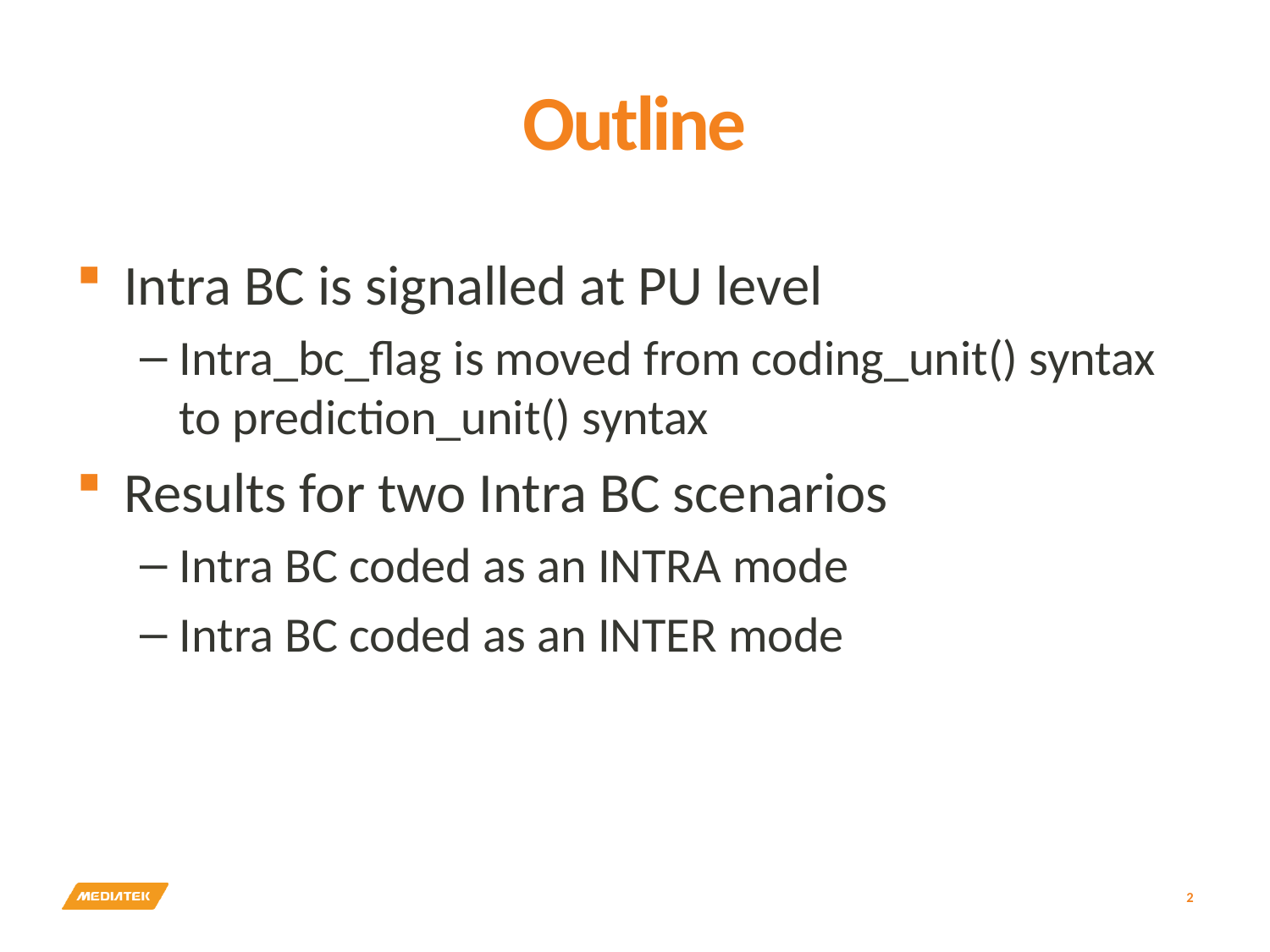

# Outline
Intra BC is signalled at PU level
Intra_bc_flag is moved from coding_unit() syntax to prediction_unit() syntax
Results for two Intra BC scenarios
Intra BC coded as an INTRA mode
Intra BC coded as an INTER mode
2